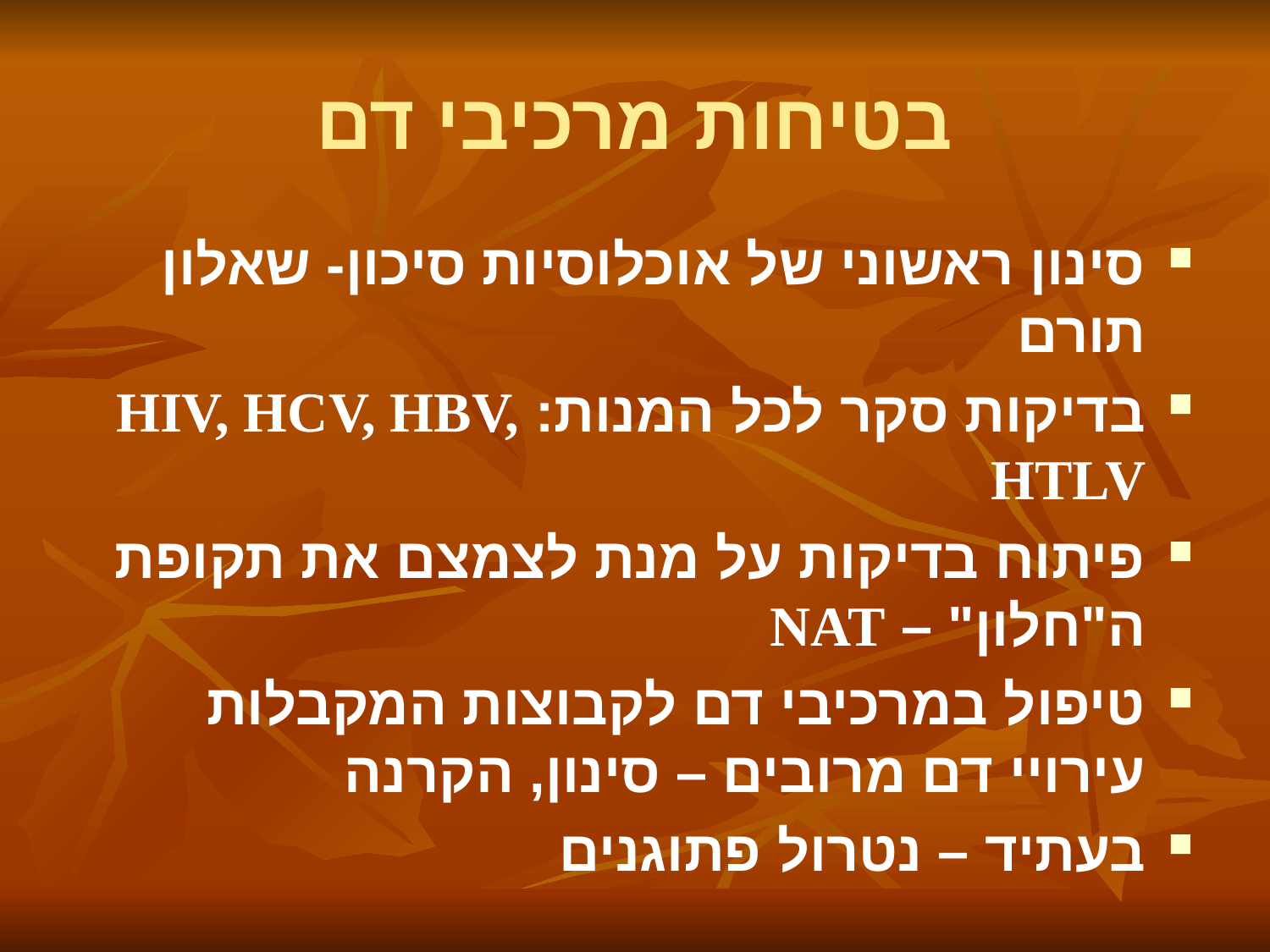

# בטיחות מרכיבי דם
סינון ראשוני של אוכלוסיות סיכון- שאלון תורם
בדיקות סקר לכל המנות: HIV, HCV, HBV, HTLV
פיתוח בדיקות על מנת לצמצם את תקופת ה"חלון" – NAT
טיפול במרכיבי דם לקבוצות המקבלות עירויי דם מרובים – סינון, הקרנה
בעתיד – נטרול פתוגנים